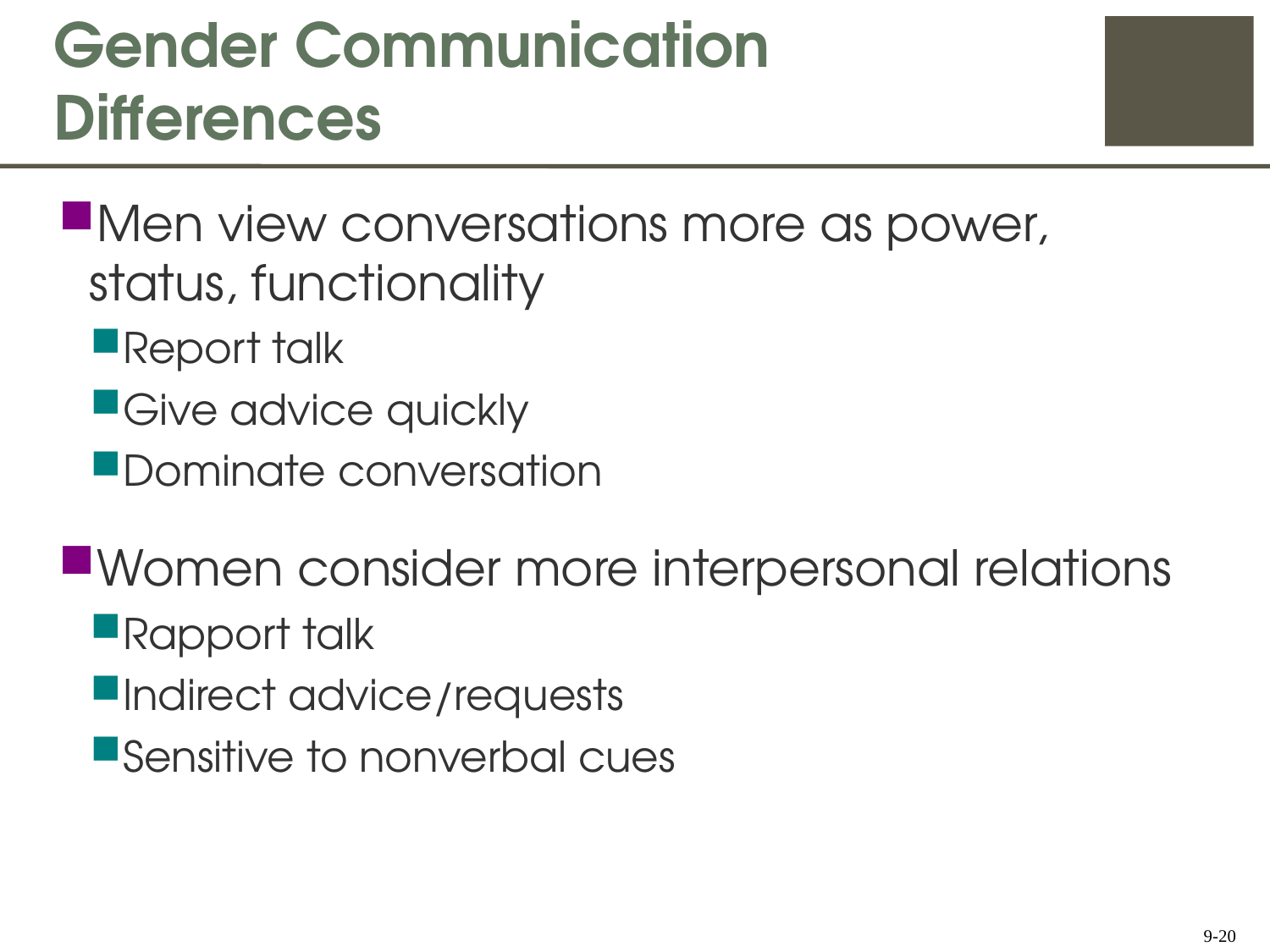

# Gender Communication Differences
Men view conversations more as power, status, functionality
Report talk
Give advice quickly
Dominate conversation
Women consider more interpersonal relations
Rapport talk
Indirect advice/requests
Sensitive to nonverbal cues